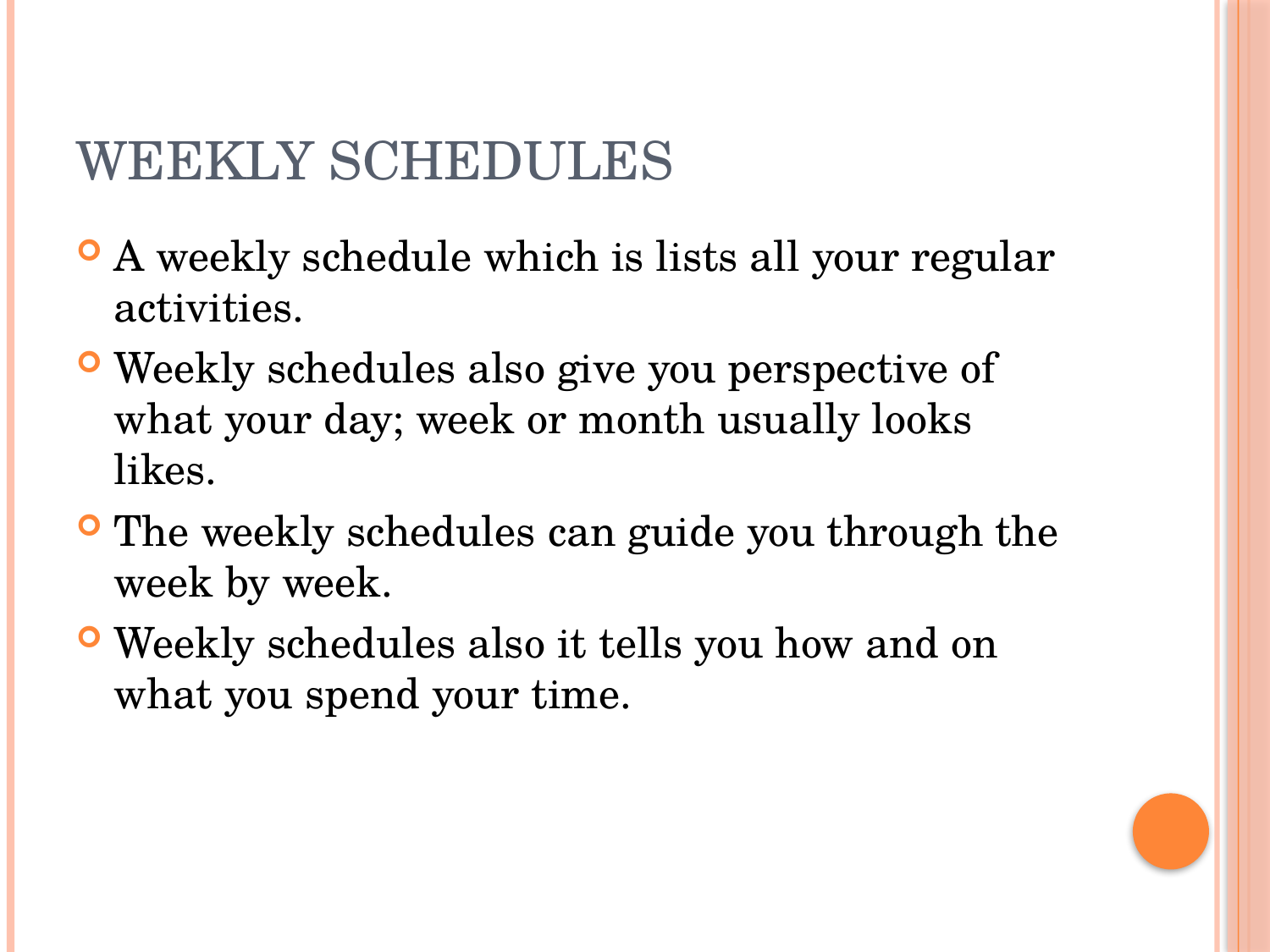

# WEEKLY SCHEDULES
A weekly schedule which is lists all your regular activities.
Weekly schedules also give you perspective of what your day; week or month usually looks likes.
The weekly schedules can guide you through the week by week.
Weekly schedules also it tells you how and on what you spend your time.